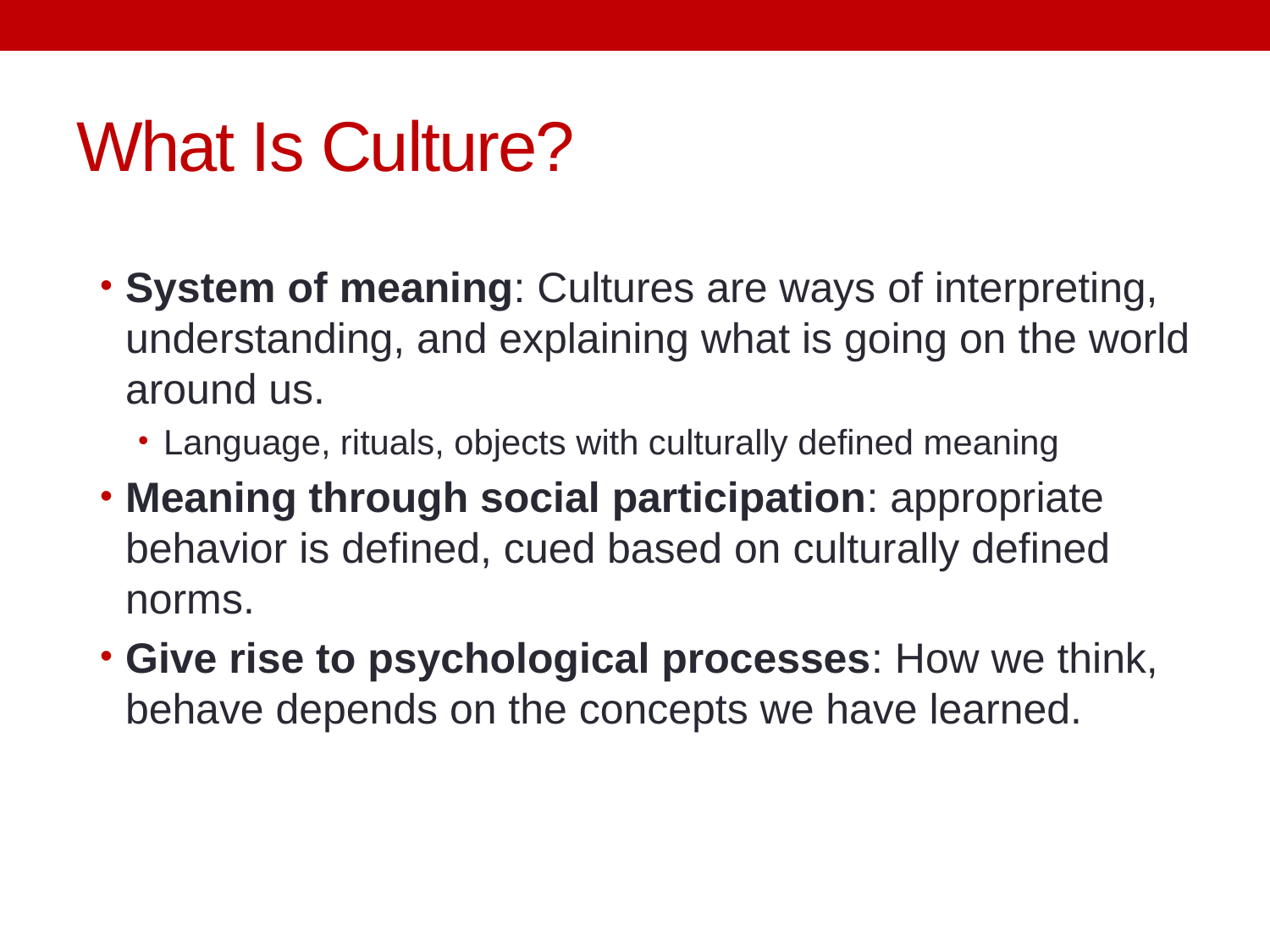

# What Is Culture?
System of meaning: Cultures are ways of interpreting, understanding, and explaining what is going on the world around us.
Language, rituals, objects with culturally defined meaning
Meaning through social participation: appropriate behavior is defined, cued based on culturally defined norms.
Give rise to psychological processes: How we think, behave depends on the concepts we have learned.